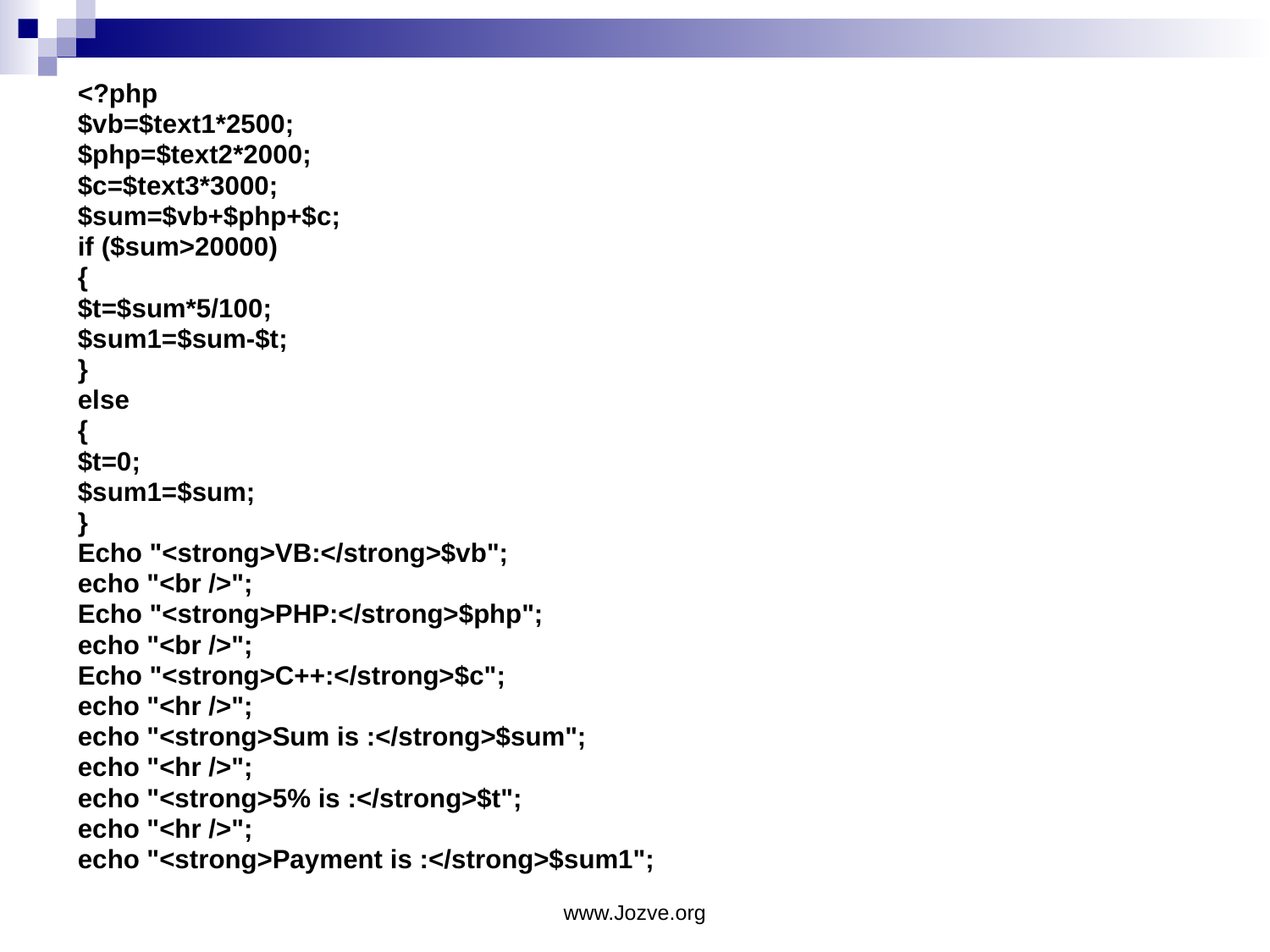

<?php
$vb=$text1*2500;
$php=$text2*2000;
$c=$text3*3000;
$sum=$vb+$php+$c;
if ($sum>20000)
{
$t=$sum*5/100;
$sum1=$sum-$t;
}
else
{
$t=0;
$sum1=$sum;
}
Echo "<strong>VB:</strong>$vb";
echo "<br />";
Echo "<strong>PHP:</strong>$php";
echo "<br />";
Echo "<strong>C++:</strong>$c";
echo "<hr />";
echo "<strong>Sum is :</strong>$sum";
echo "<hr />";
echo "<strong>5% is :</strong>$t";
echo "<hr />";
echo "<strong>Payment is :</strong>$sum1";

www.Jozve.org